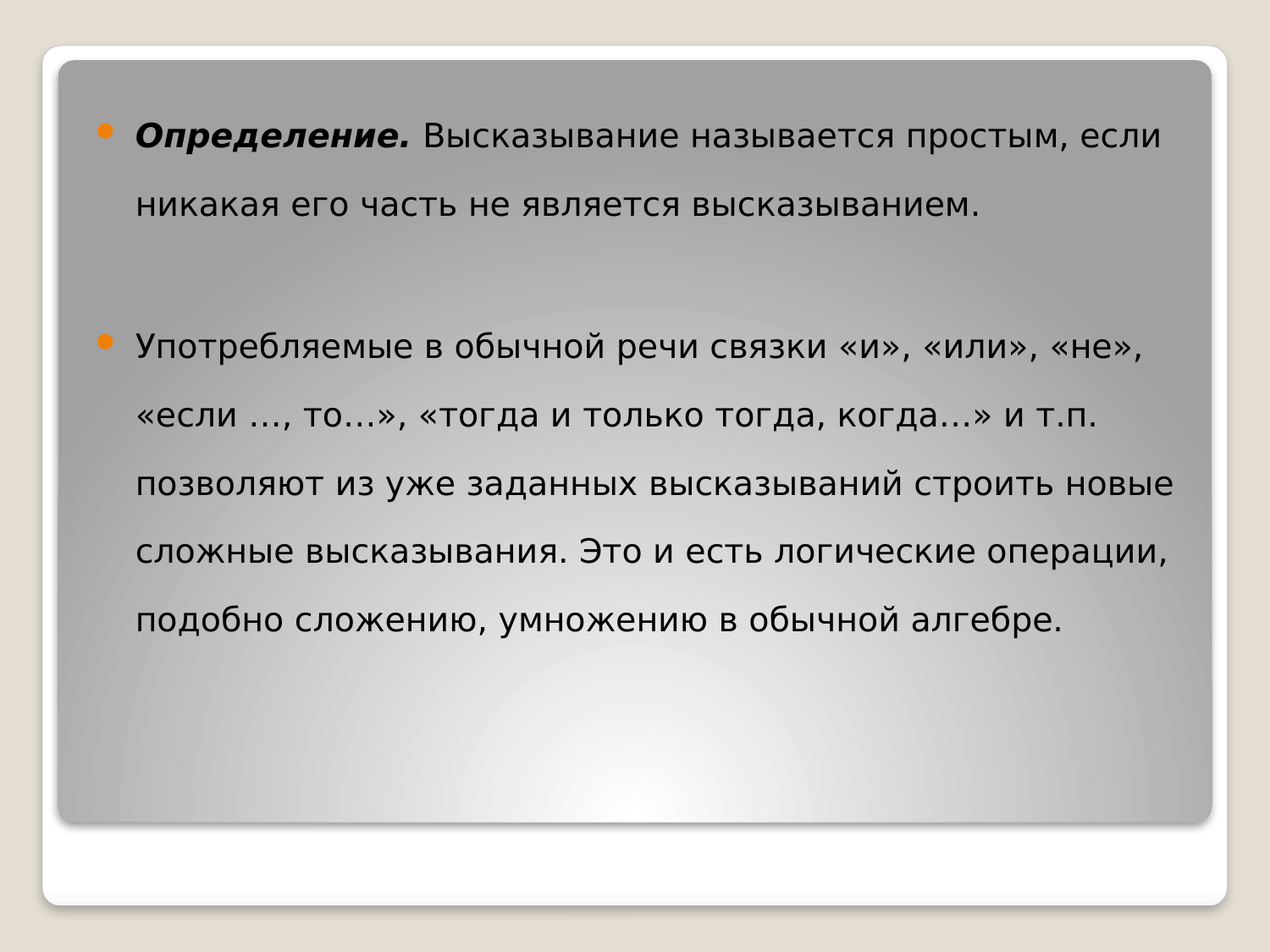

Определение. Высказывание называется простым, если никакая его часть не является высказыванием.

Употребляемые в обычной речи связки «и», «или», «не», «если …, то…», «тогда и только тогда, когда…» и т.п. позволяют из уже заданных высказываний строить новые сложные высказывания. Это и есть логические операции, подобно сложению, умножению в обычной алгебре.